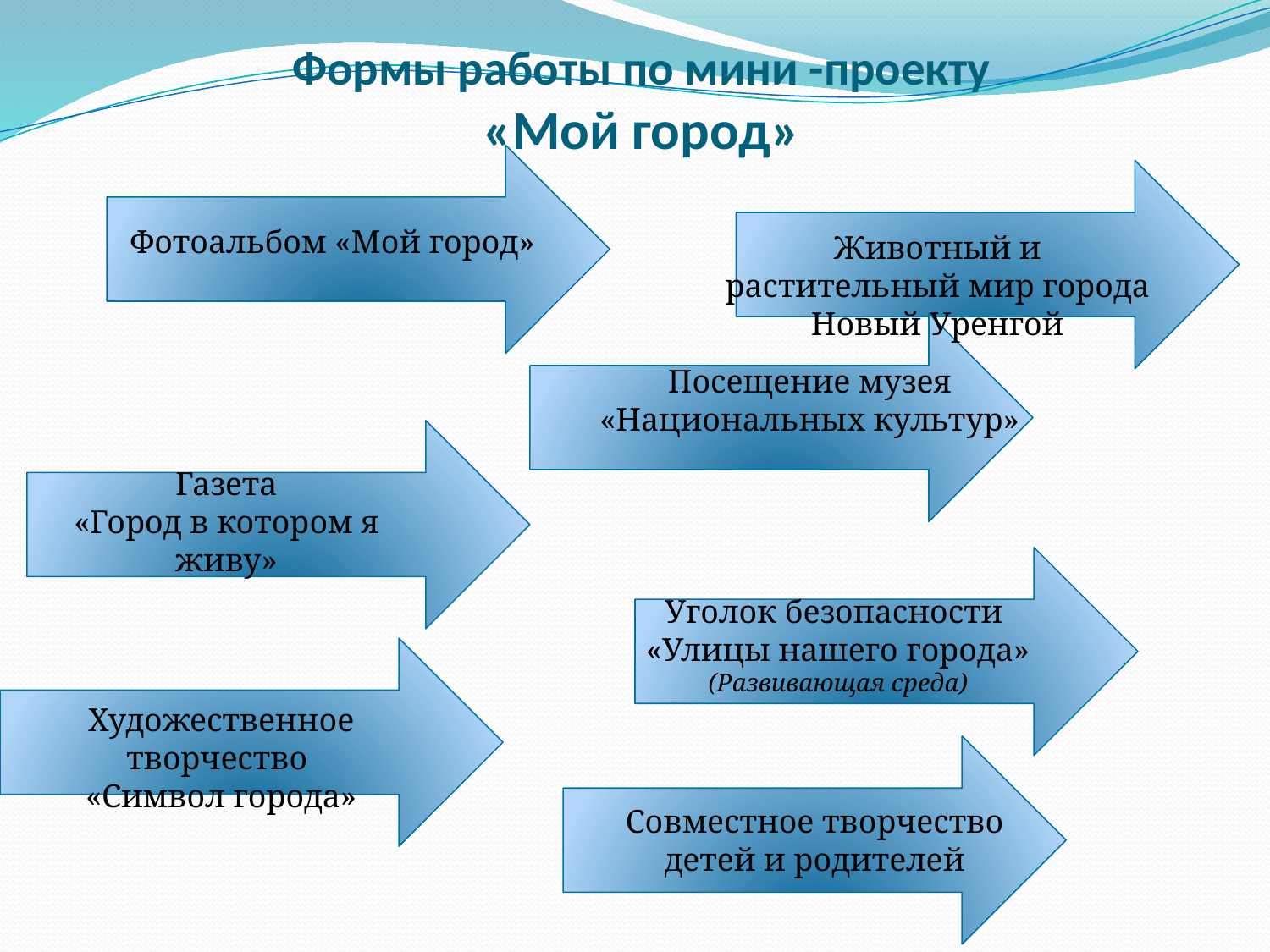

Фотоальбом «Мой город»
# Формы работы по мини -проекту «Мой город»
Животный и растительный мир города Новый Уренгой

Посещение музея «Национальных культур»

Газета
«Город в котором я живу»

Уголок безопасности
«Улицы нашего города»
(Развивающая среда)

Художественное творчество
«Символ города»

Совместное творчество детей и родителей